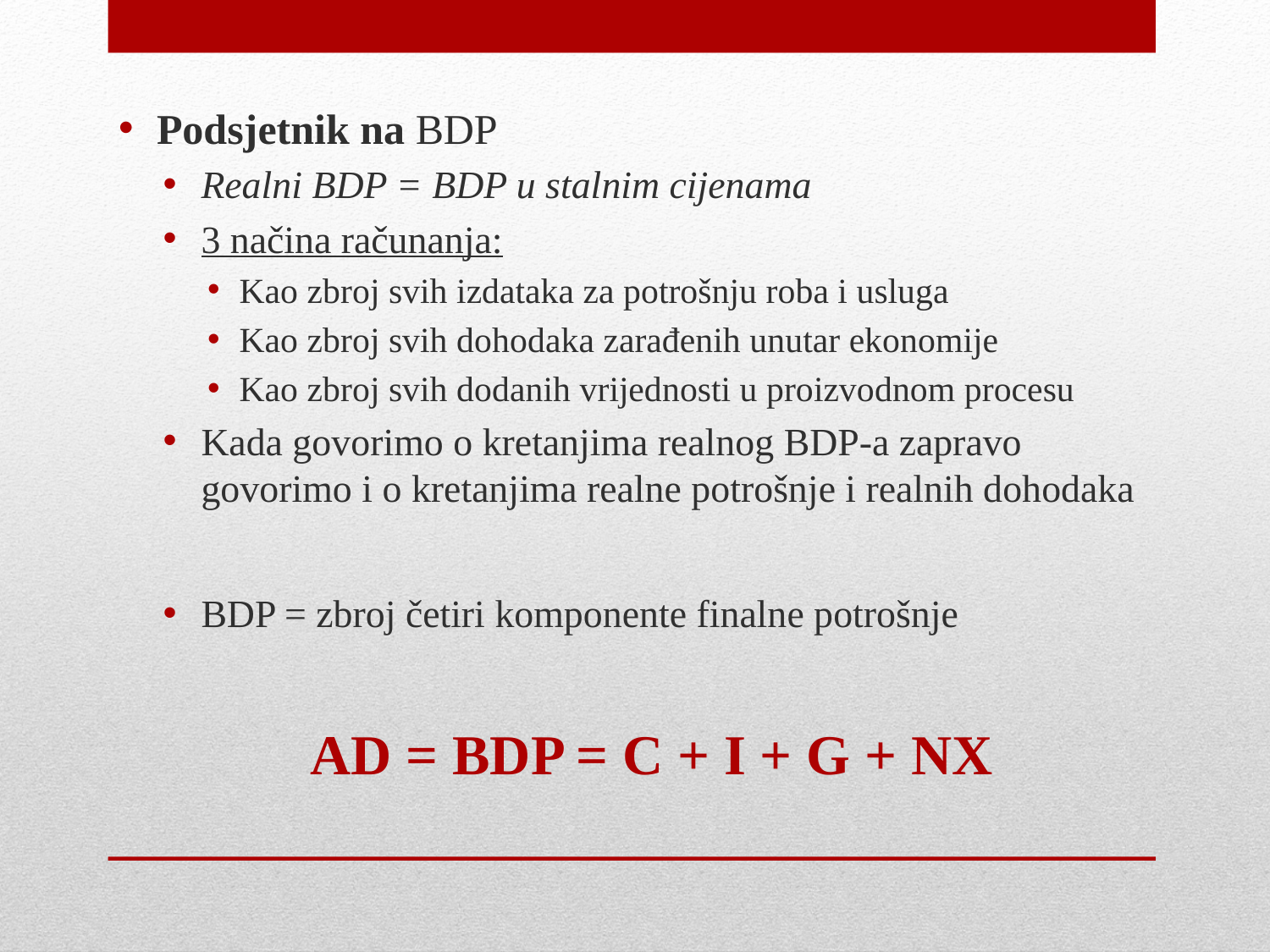

Podsjetnik na BDP
Realni BDP = BDP u stalnim cijenama
3 načina računanja:
Kao zbroj svih izdataka za potrošnju roba i usluga
Kao zbroj svih dohodaka zarađenih unutar ekonomije
Kao zbroj svih dodanih vrijednosti u proizvodnom procesu
Kada govorimo o kretanjima realnog BDP-a zapravo govorimo i o kretanjima realne potrošnje i realnih dohodaka

BDP = zbroj četiri komponente finalne potrošnje

AD = BDP = C + I + G + NX